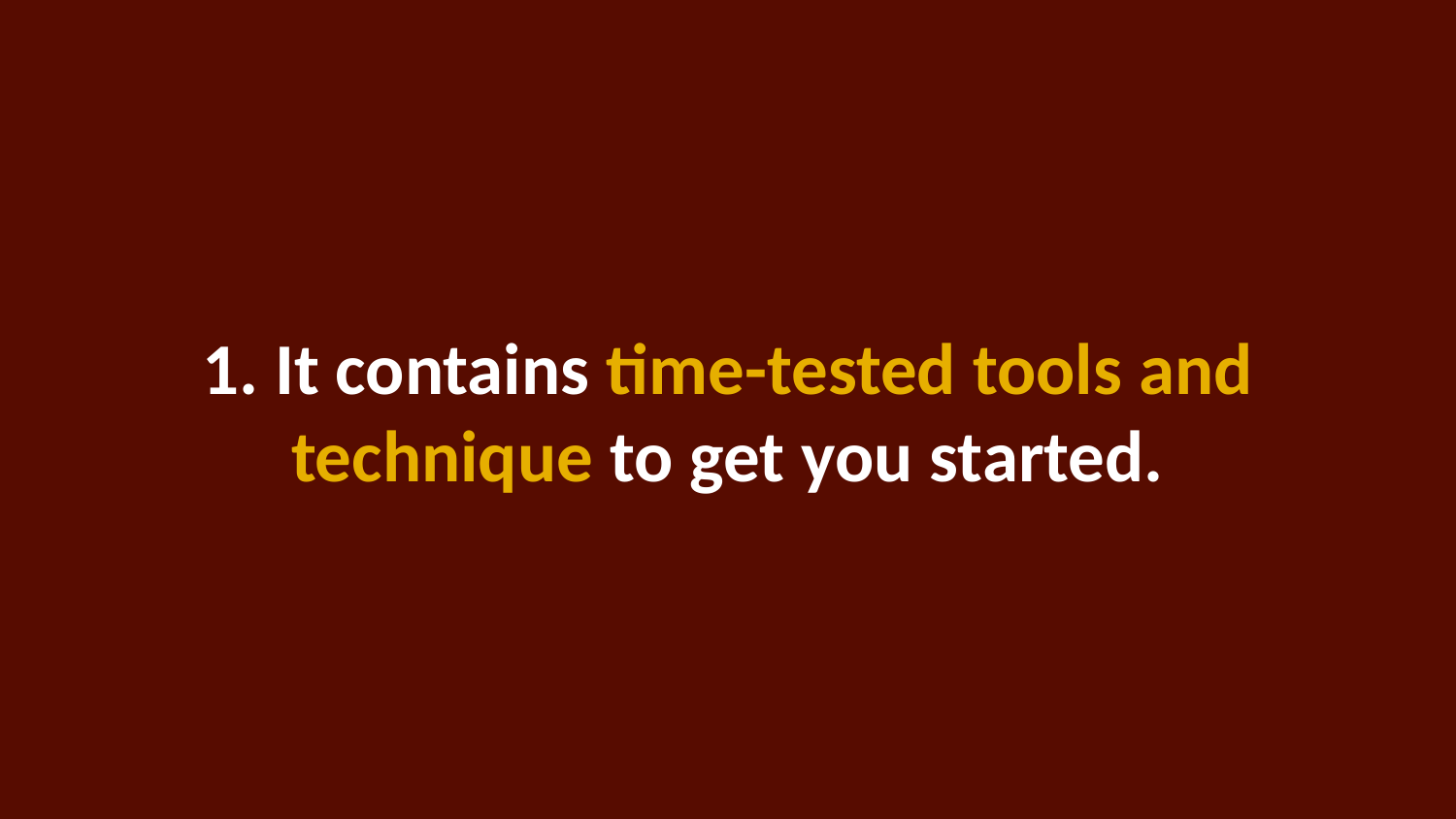

1. It contains time-tested tools and technique to get you started.